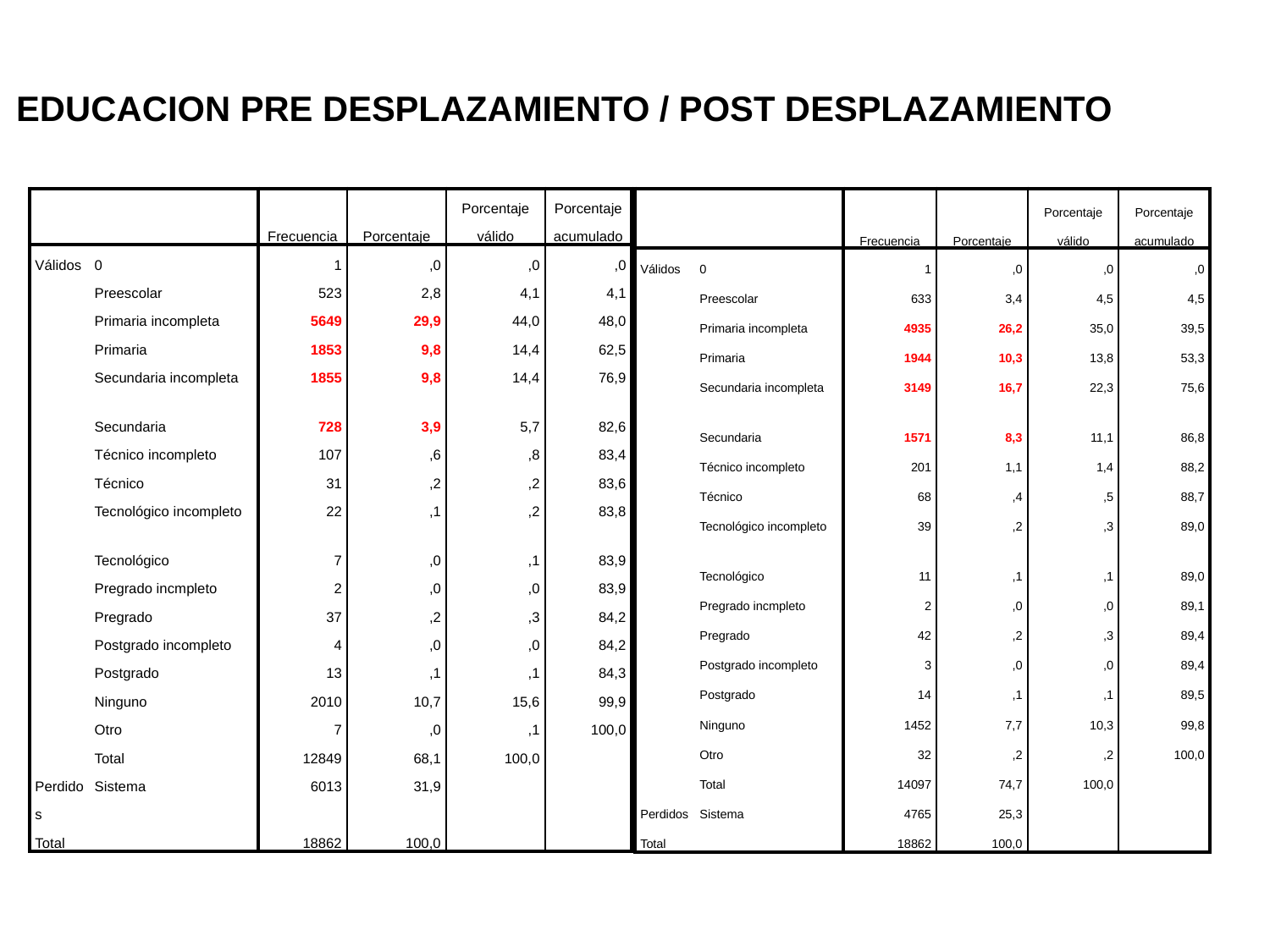

EDUCACION PRE DESPLAZAMIENTO / POST DESPLAZAMIENTO
|  |  |  |  |  |  |
| --- | --- | --- | --- | --- | --- |
|  |  | Frecuencia | Porcentaje | Porcentaje válido | Porcentaje acumulado |
| Válidos | 0 | 1 | ,0 | ,0 | ,0 |
|  | Preescolar | 633 | 3,4 | 4,5 | 4,5 |
|  | Primaria incompleta | 4935 | 26,2 | 35,0 | 39,5 |
|  | Primaria | 1944 | 10,3 | 13,8 | 53,3 |
|  | Secundaria incompleta | 3149 | 16,7 | 22,3 | 75,6 |
|  | Secundaria | 1571 | 8,3 | 11,1 | 86,8 |
|  | Técnico incompleto | 201 | 1,1 | 1,4 | 88,2 |
|  | Técnico | 68 | ,4 | ,5 | 88,7 |
|  | Tecnológico incompleto | 39 | ,2 | ,3 | 89,0 |
|  | Tecnológico | 11 | ,1 | ,1 | 89,0 |
|  | Pregrado incmpleto | 2 | ,0 | ,0 | 89,1 |
|  | Pregrado | 42 | ,2 | ,3 | 89,4 |
|  | Postgrado incompleto | 3 | ,0 | ,0 | 89,4 |
|  | Postgrado | 14 | ,1 | ,1 | 89,5 |
|  | Ninguno | 1452 | 7,7 | 10,3 | 99,8 |
|  | Otro | 32 | ,2 | ,2 | 100,0 |
|  | Total | 14097 | 74,7 | 100,0 |  |
| Perdidos | Sistema | 4765 | 25,3 |  |  |
| Total |  | 18862 | 100,0 |  |  |
|  |  | Frecuencia | Porcentaje | Porcentaje válido | Porcentaje acumulado |
| --- | --- | --- | --- | --- | --- |
| Válidos | 0 | 1 | ,0 | ,0 | ,0 |
|  | Preescolar | 523 | 2,8 | 4,1 | 4,1 |
|  | Primaria incompleta | 5649 | 29,9 | 44,0 | 48,0 |
|  | Primaria | 1853 | 9,8 | 14,4 | 62,5 |
|  | Secundaria incompleta | 1855 | 9,8 | 14,4 | 76,9 |
|  | Secundaria | 728 | 3,9 | 5,7 | 82,6 |
|  | Técnico incompleto | 107 | ,6 | ,8 | 83,4 |
|  | Técnico | 31 | ,2 | ,2 | 83,6 |
|  | Tecnológico incompleto | 22 | ,1 | ,2 | 83,8 |
|  | Tecnológico | 7 | ,0 | ,1 | 83,9 |
|  | Pregrado incmpleto | 2 | ,0 | ,0 | 83,9 |
|  | Pregrado | 37 | ,2 | ,3 | 84,2 |
|  | Postgrado incompleto | 4 | ,0 | ,0 | 84,2 |
|  | Postgrado | 13 | ,1 | ,1 | 84,3 |
|  | Ninguno | 2010 | 10,7 | 15,6 | 99,9 |
|  | Otro | 7 | ,0 | ,1 | 100,0 |
|  | Total | 12849 | 68,1 | 100,0 |  |
| Perdidos | Sistema | 6013 | 31,9 |  |  |
| Total |  | 18862 | 100,0 |  |  |